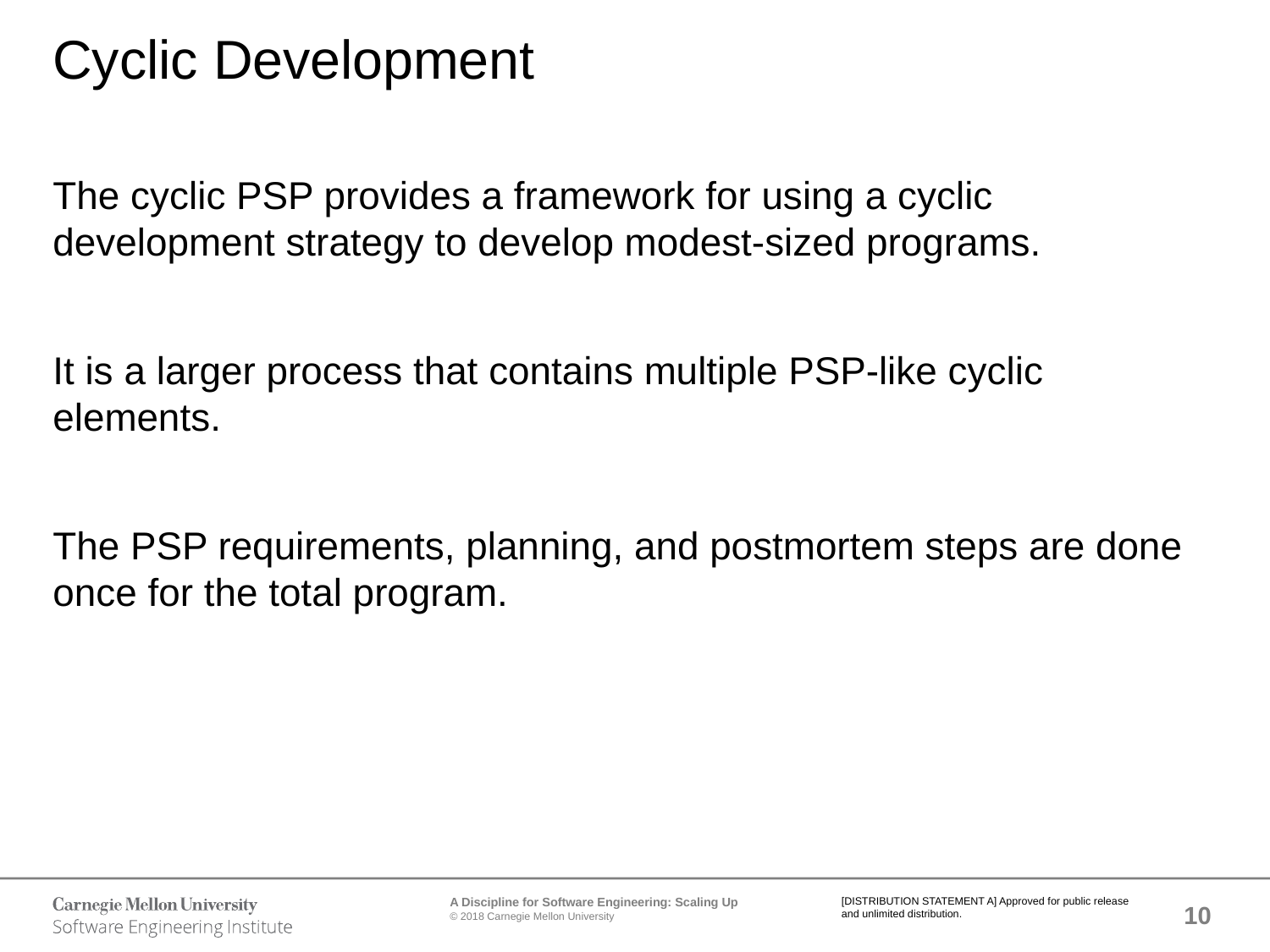

# Cyclic Development
The cyclic PSP provides a framework for using a cyclic development strategy to develop modest-sized programs.

It is a larger process that contains multiple PSP-like cyclic elements.

The PSP requirements, planning, and postmortem steps are done once for the total program.